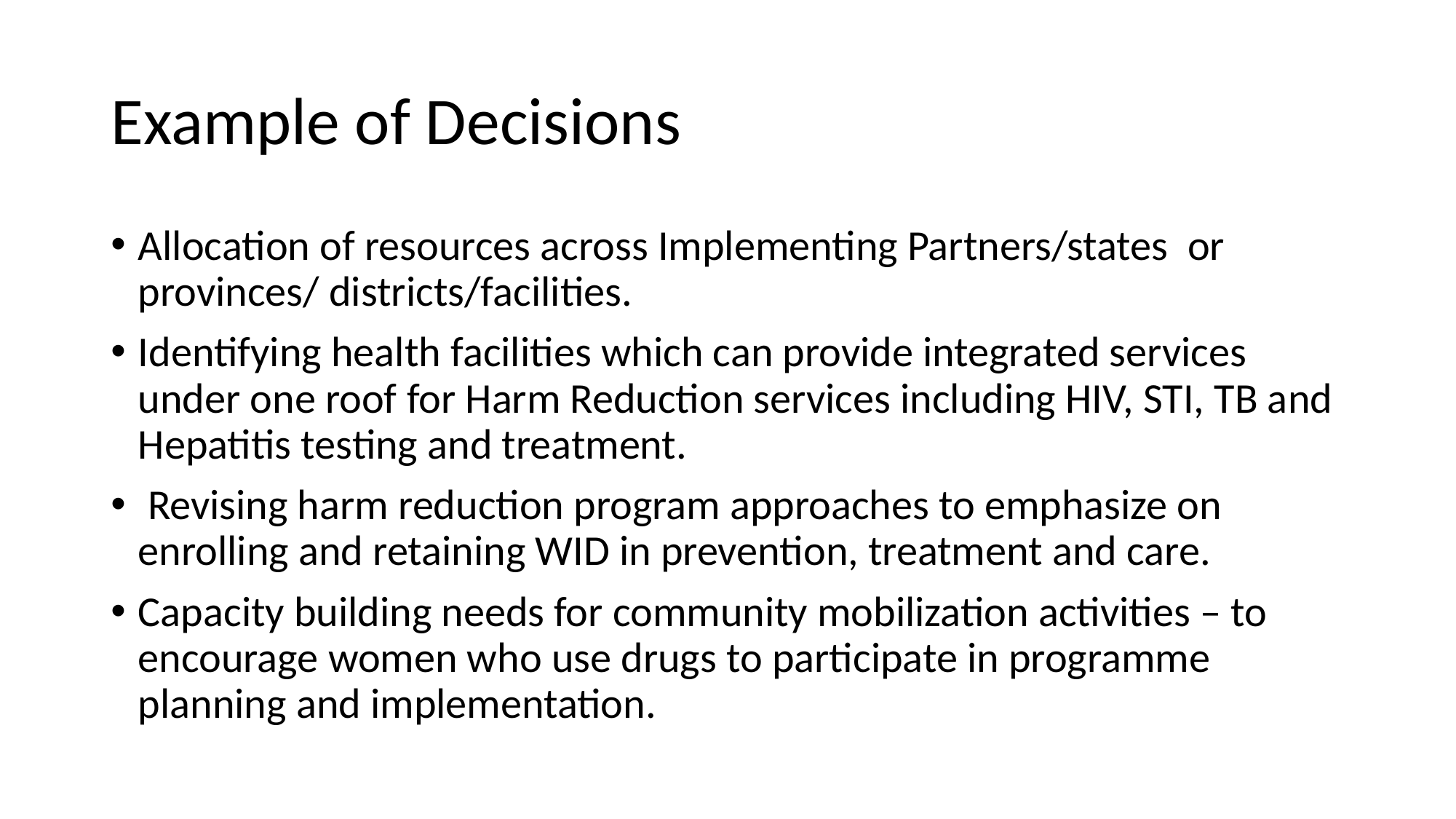

# Example of Decisions
Allocation of resources across Implementing Partners/states  or provinces/ districts/facilities.
Identifying health facilities which can provide integrated services under one roof for Harm Reduction services including HIV, STI, TB and Hepatitis testing and treatment.
 Revising harm reduction program approaches to emphasize on enrolling and retaining WID in prevention, treatment and care.
Capacity building needs for community mobilization activities – to encourage women who use drugs to participate in programme planning and implementation.